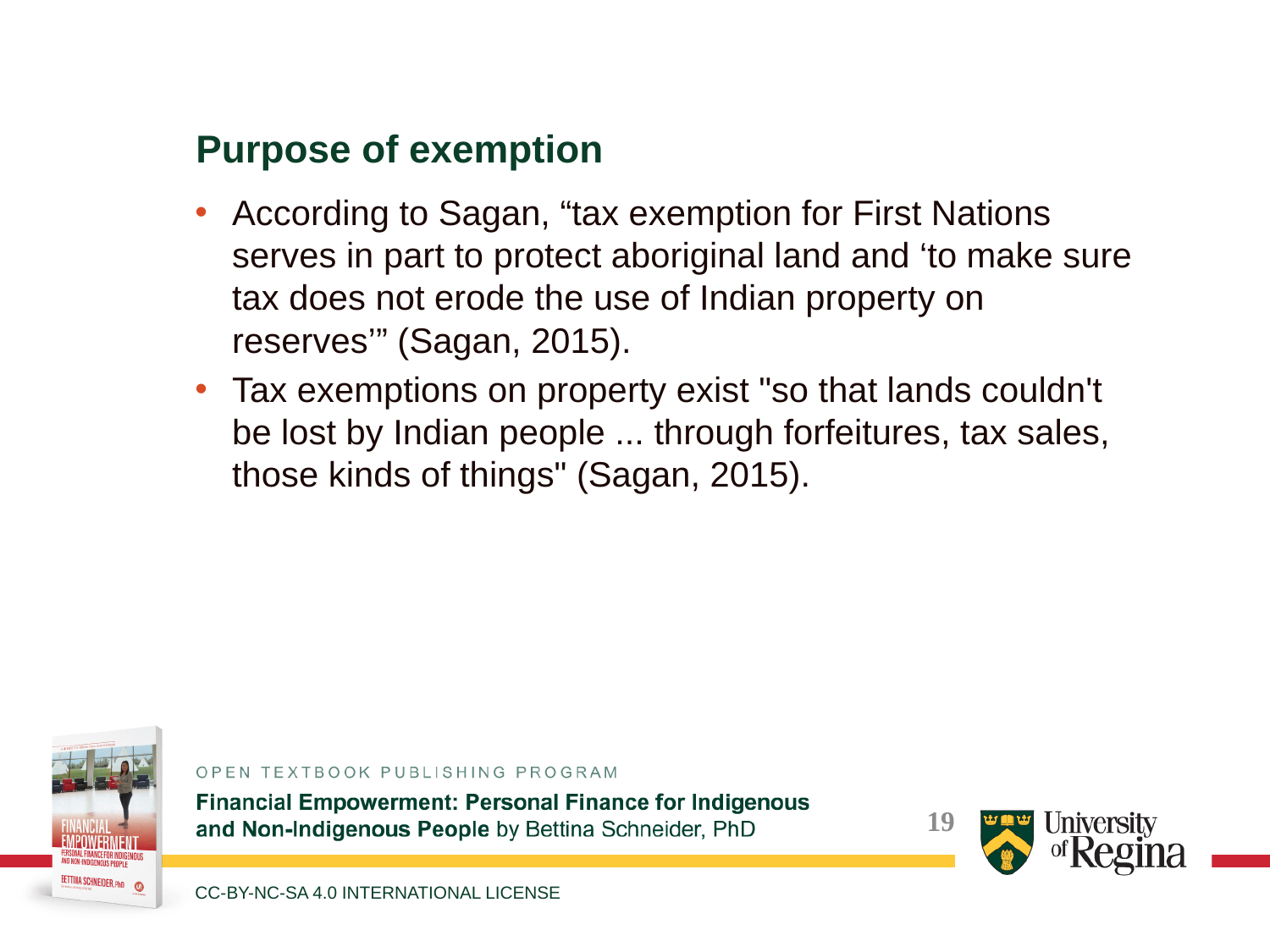

Purpose of exemption
According to Sagan, “tax exemption for First Nations serves in part to protect aboriginal land and ‘to make sure tax does not erode the use of Indian property on reserves’” (Sagan, 2015).
Tax exemptions on property exist "so that lands couldn't be lost by Indian people ... through forfeitures, tax sales, those kinds of things" (Sagan, 2015).
CC-BY-NC-SA 4.0 INTERNATIONAL LICENSE